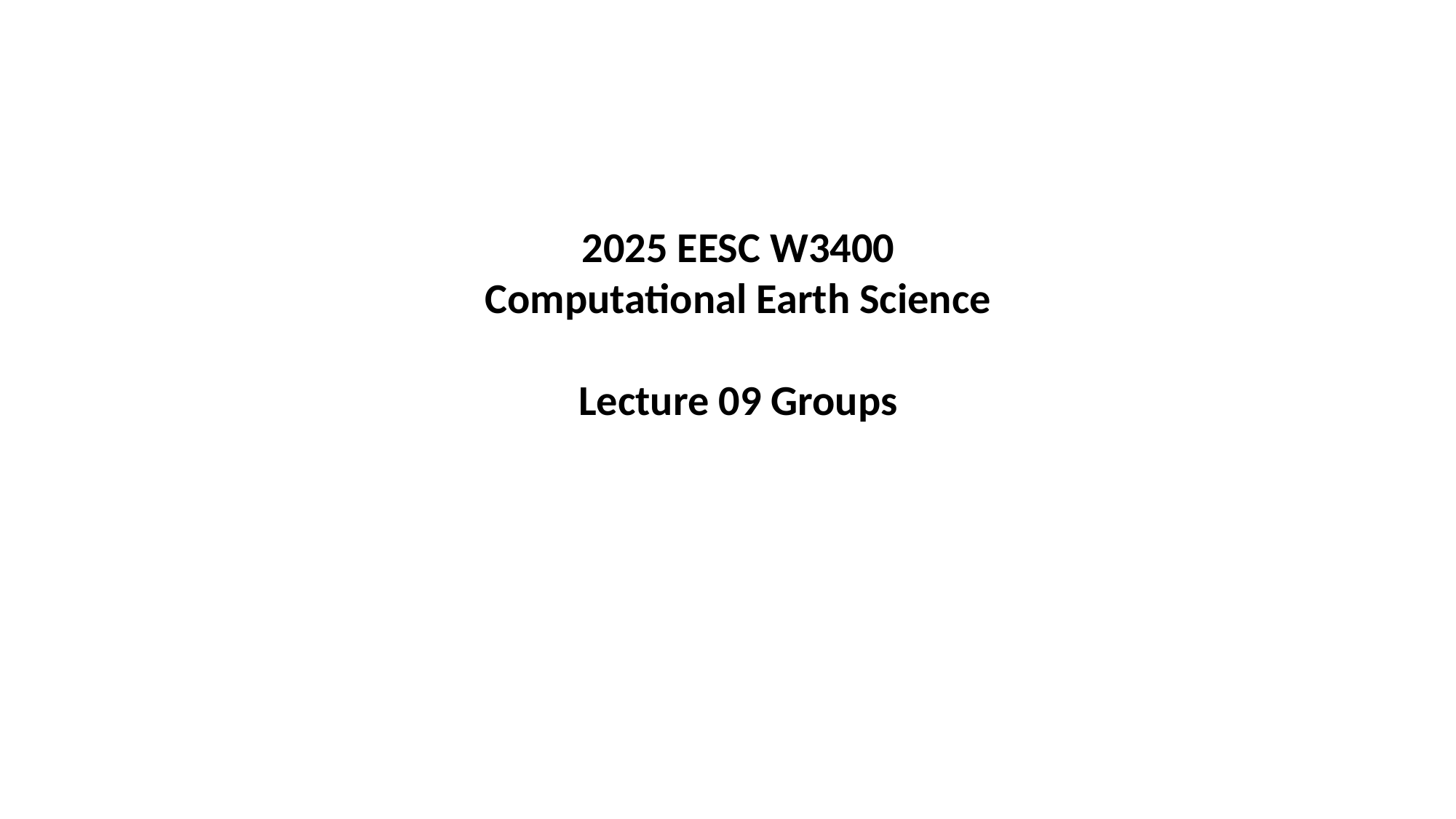

2025 EESC W3400
Computational Earth Science

Lecture 09 Groups